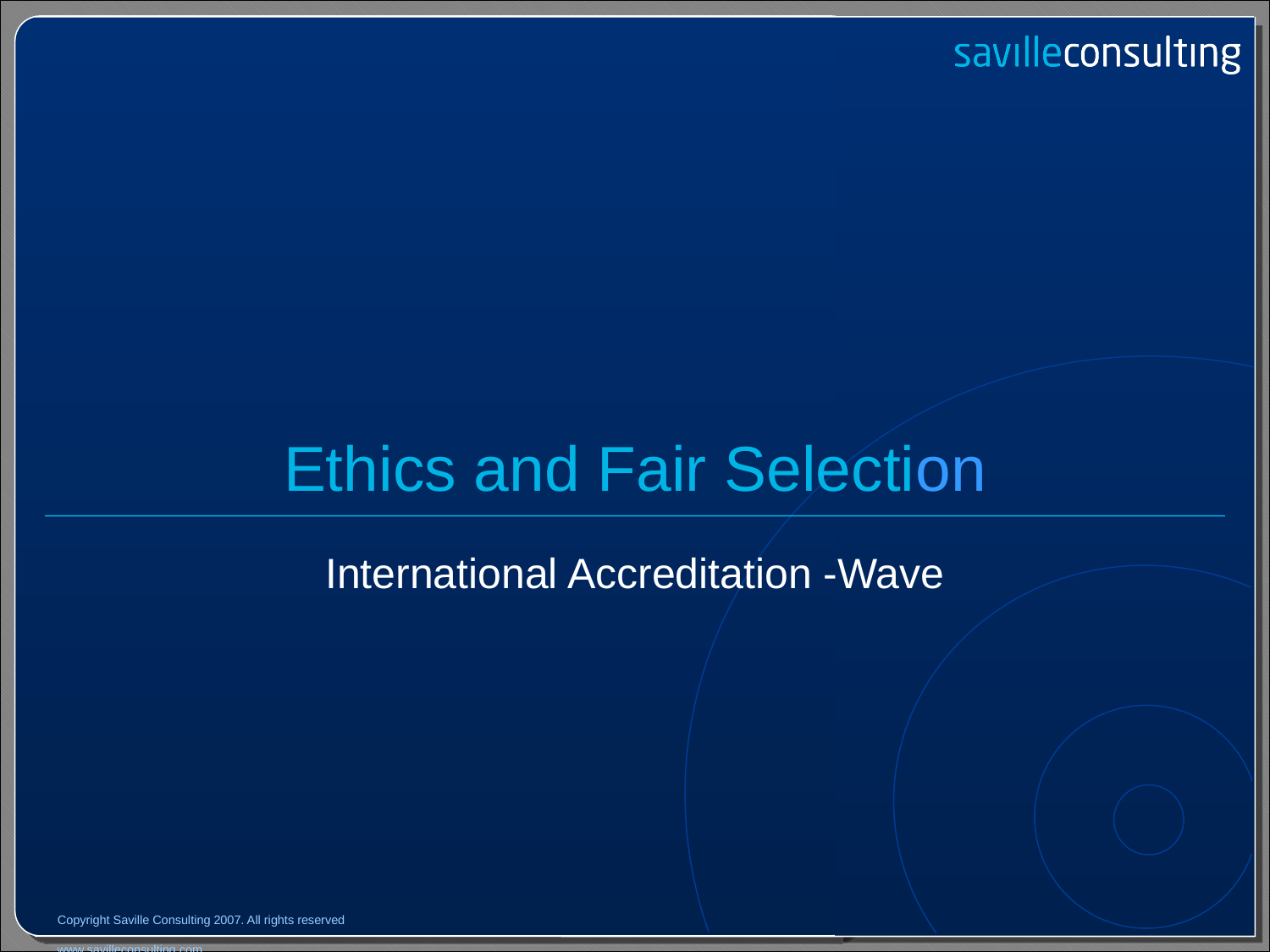

# Ethics and Fair Selection
International Accreditation -Wave